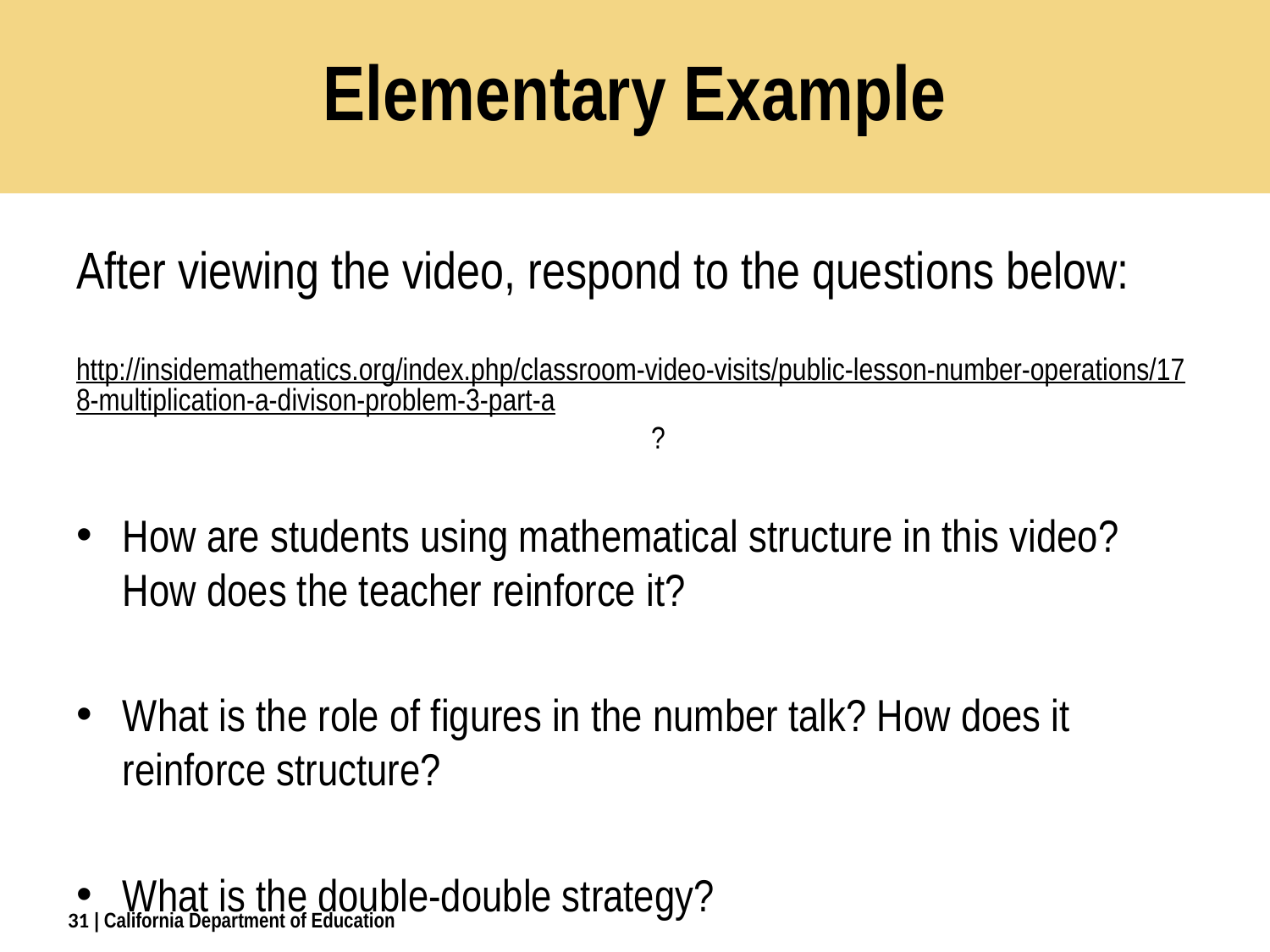

# Elementary Example
After viewing the video, respond to the questions below:

http://insidemathematics.org/index.php/classroom-video-visits/public-lesson-number-operations/178-multiplication-a-divison-problem-3-part-a?

How are students using mathematical structure in this video? How does the teacher reinforce it?

What is the role of figures in the number talk? How does it reinforce structure?

What is the double-double strategy?

31
| California Department of Education